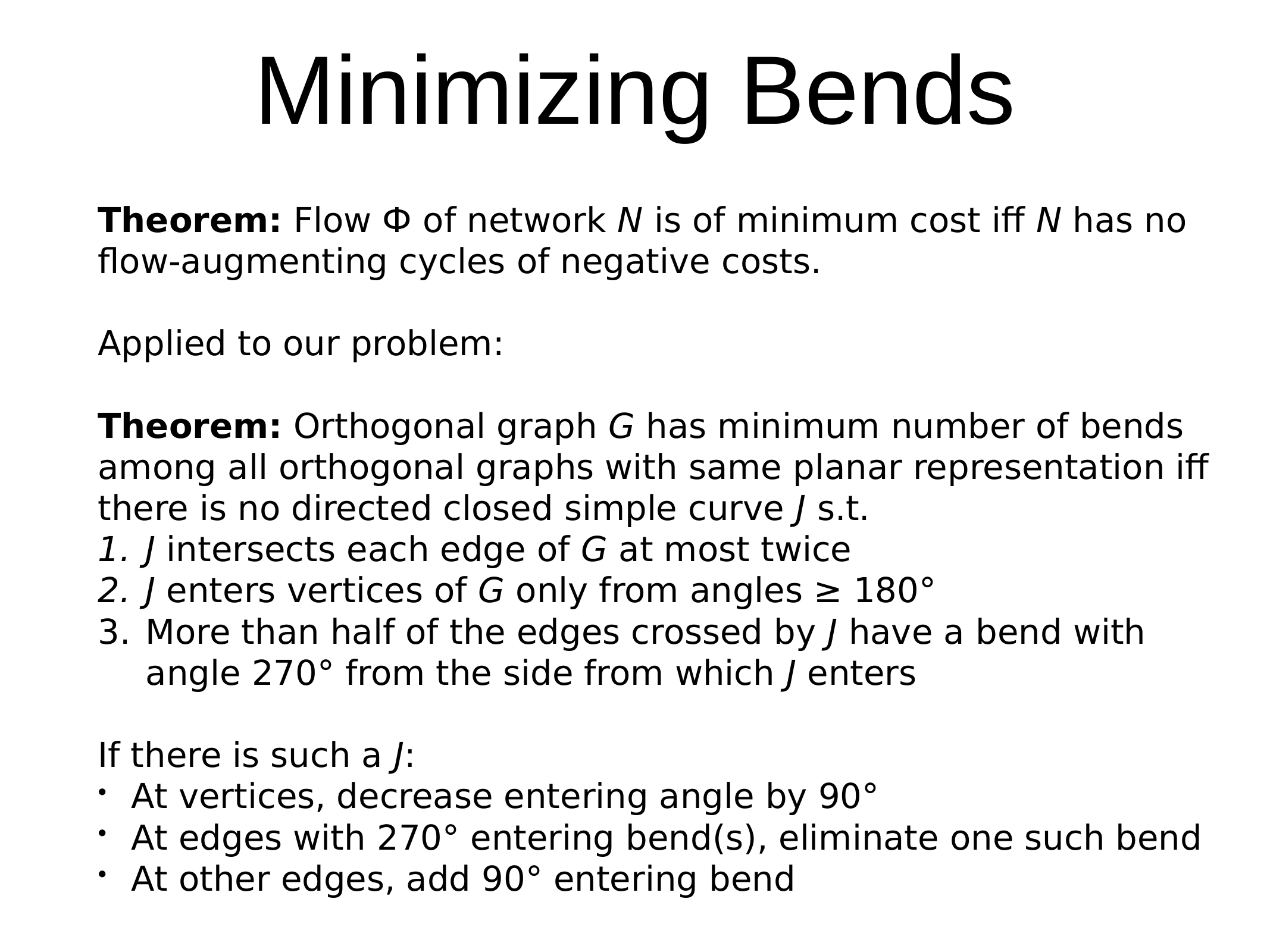

46
# Minimizing Bends
Theorem: Flow Ф of network N is of minimum cost iff N has no flow-augmenting cycles of negative costs.

Applied to our problem:

Theorem: Orthogonal graph G has minimum number of bends among all orthogonal graphs with same planar representation iff there is no directed closed simple curve J s.t.
J intersects each edge of G at most twice
J enters vertices of G only from angles ≥ 180°
More than half of the edges crossed by J have a bend with angle 270° from the side from which J enters

If there is such a J:
At vertices, decrease entering angle by 90°
At edges with 270° entering bend(s), eliminate one such bend
At other edges, add 90° entering bend